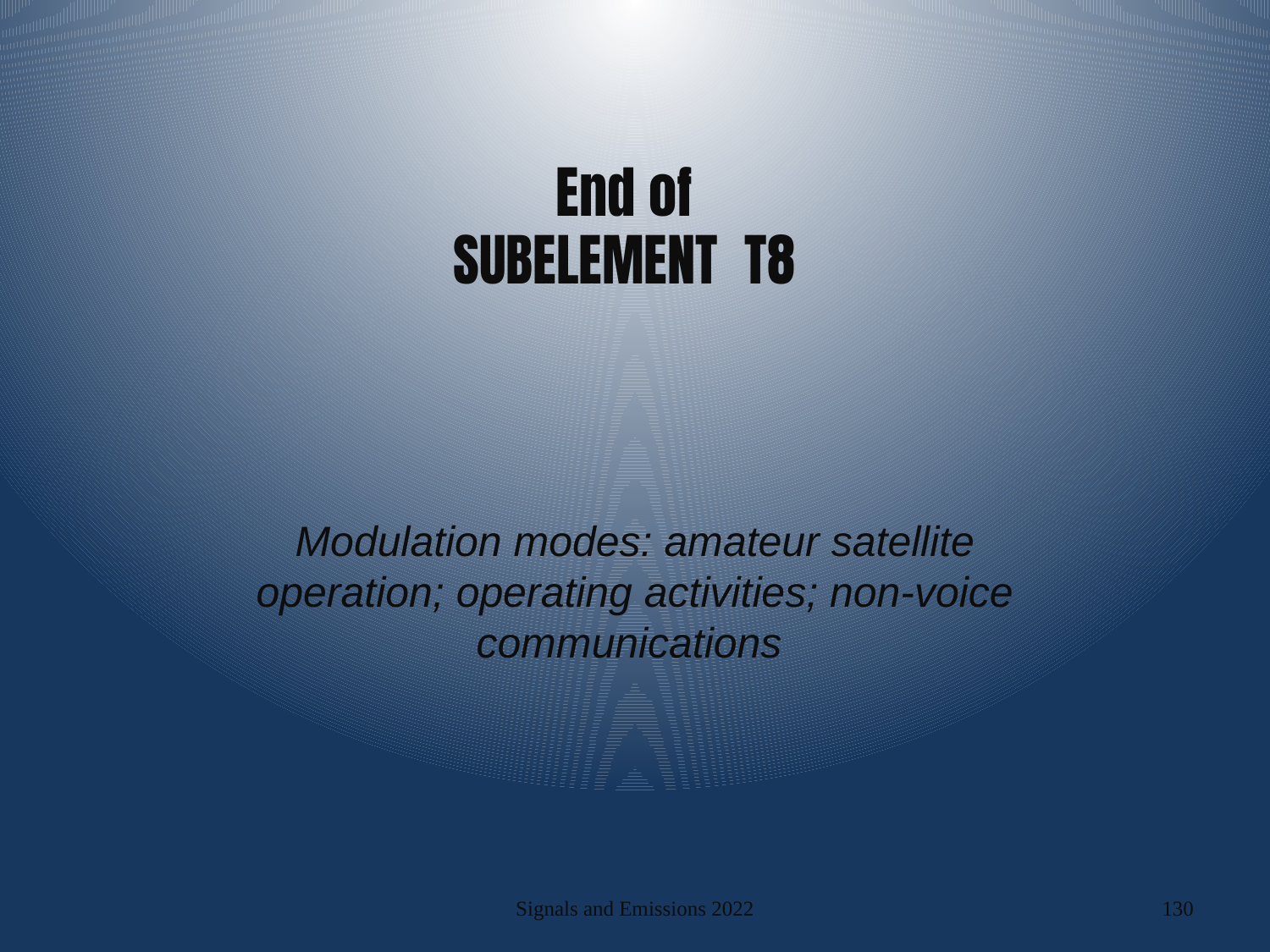

# End of SUBELEMENT  T8
Modulation modes: amateur satellite operation; operating activities; non-voice communications

Signals and Emissions 2022
130